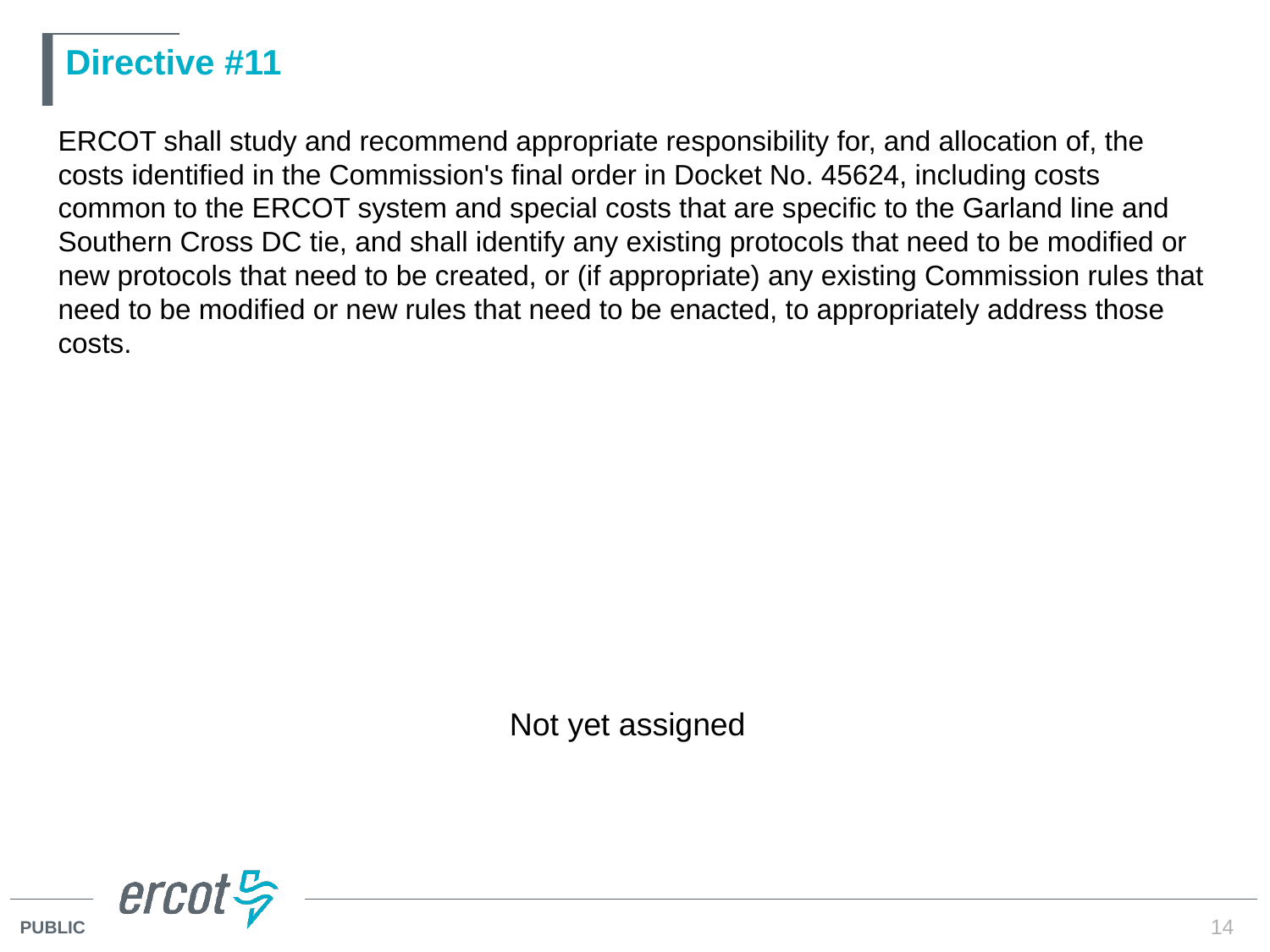

# Directive #11
ERCOT shall study and recommend appropriate responsibility for, and allocation of, the costs identified in the Commission's final order in Docket No. 45624, including costs common to the ERCOT system and special costs that are specific to the Garland line and Southern Cross DC tie, and shall identify any existing protocols that need to be modified or new protocols that need to be created, or (if appropriate) any existing Commission rules that need to be modified or new rules that need to be enacted, to appropriately address those costs.

Not yet assigned
14